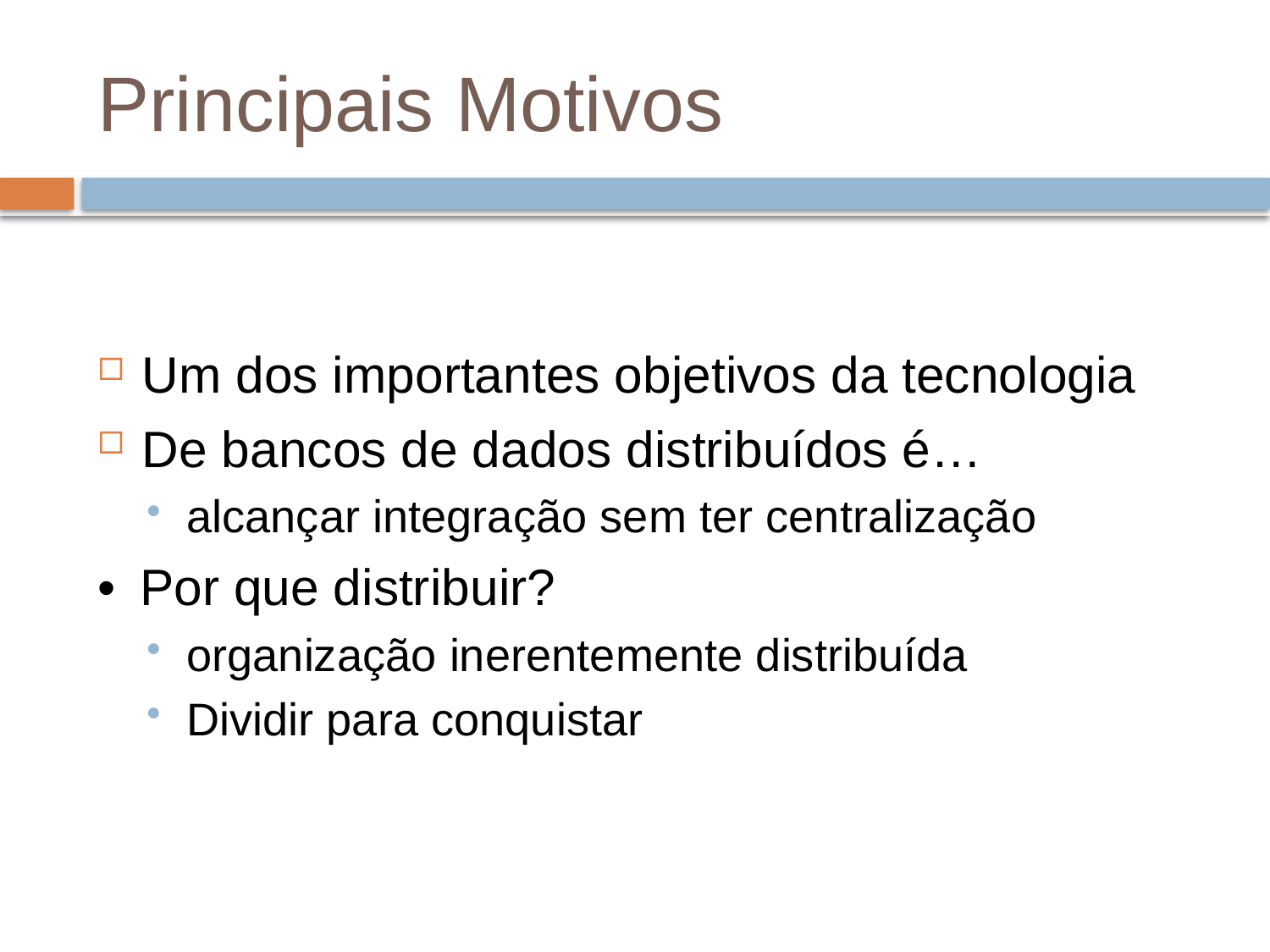

# Principais Motivos
Um dos importantes objetivos da tecnologia
De bancos de dados distribuídos é…
alcançar integração sem ter centralização
•  Por que distribuir?
organização inerentemente distribuída
Dividir para conquistar